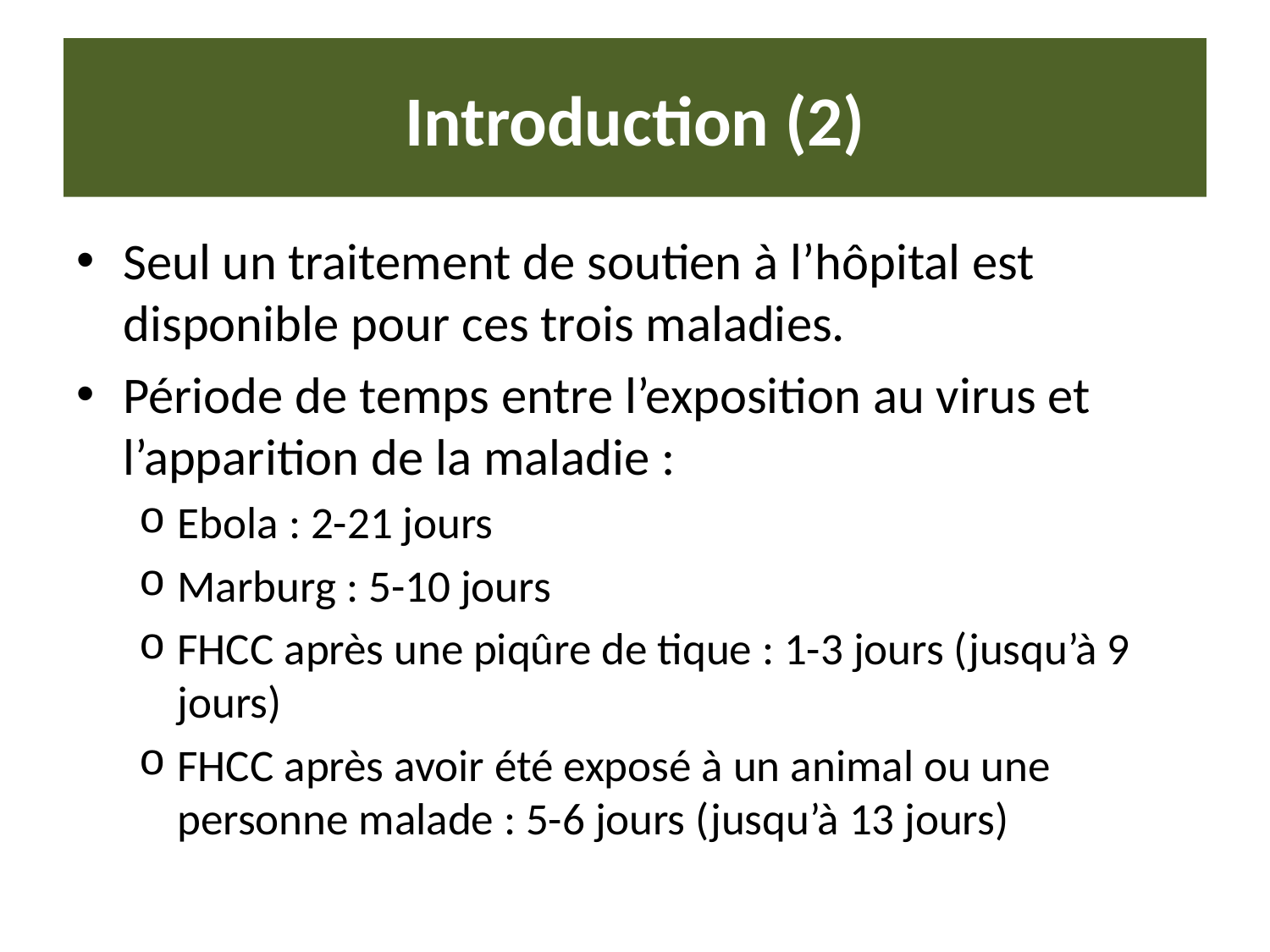

# Introduction (2)
Seul un traitement de soutien à l’hôpital est disponible pour ces trois maladies.
Période de temps entre l’exposition au virus et l’apparition de la maladie :
Ebola : 2-21 jours
Marburg : 5-10 jours
FHCC après une piqûre de tique : 1-3 jours (jusqu’à 9 jours)
FHCC après avoir été exposé à un animal ou une personne malade : 5-6 jours (jusqu’à 13 jours)